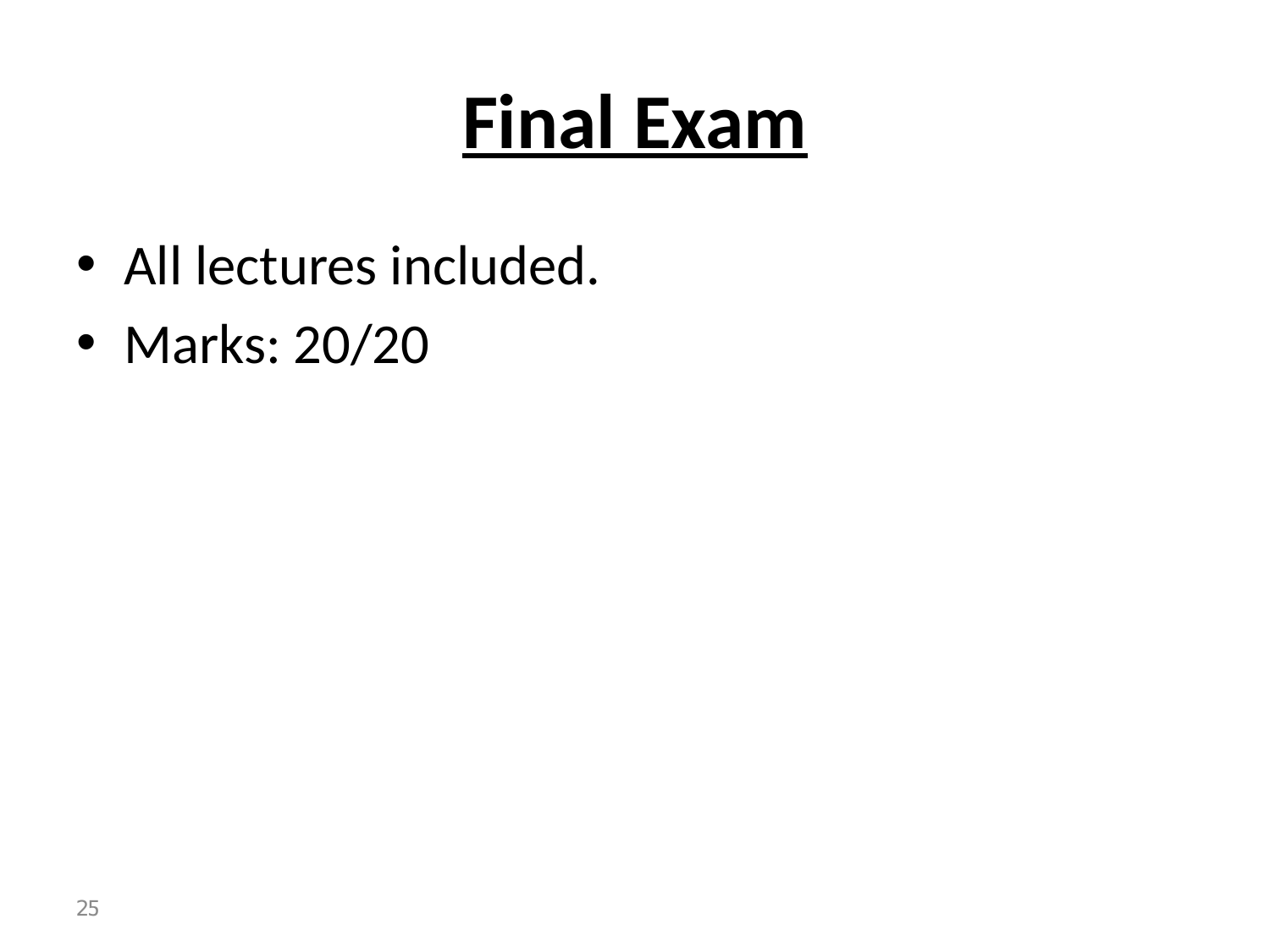

# Final Exam
All lectures included.
Marks: 20/20
25